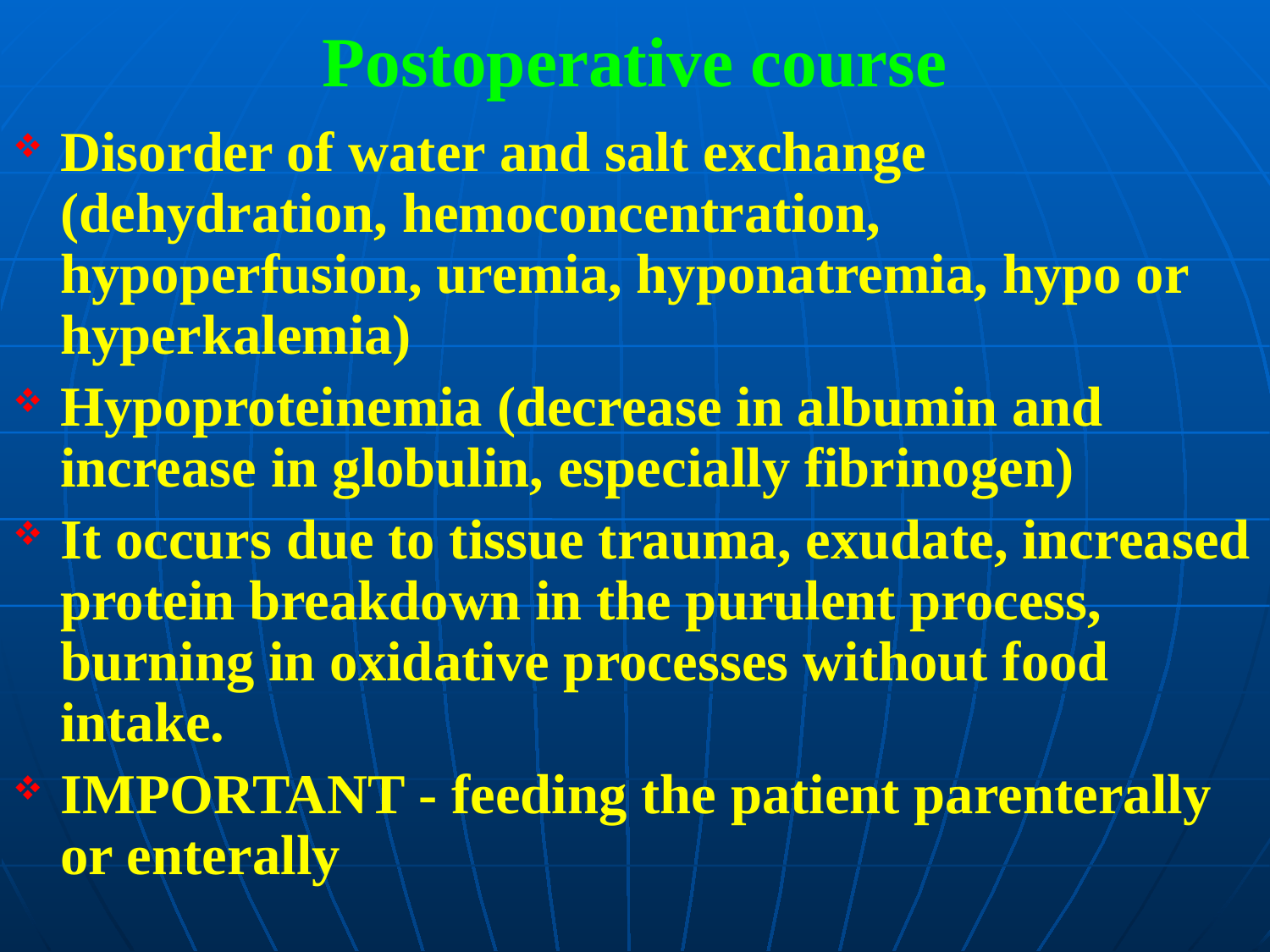

# Postoperative course
Disorder of water and salt exchange (dehydration, hemoconcentration, hypoperfusion, uremia, hyponatremia, hypo or hyperkalemia)
Hypoproteinemia (decrease in albumin and increase in globulin, especially fibrinogen)
It occurs due to tissue trauma, exudate, increased protein breakdown in the purulent process, burning in oxidative processes without food intake.
IMPORTANT - feeding the patient parenterally or enterally